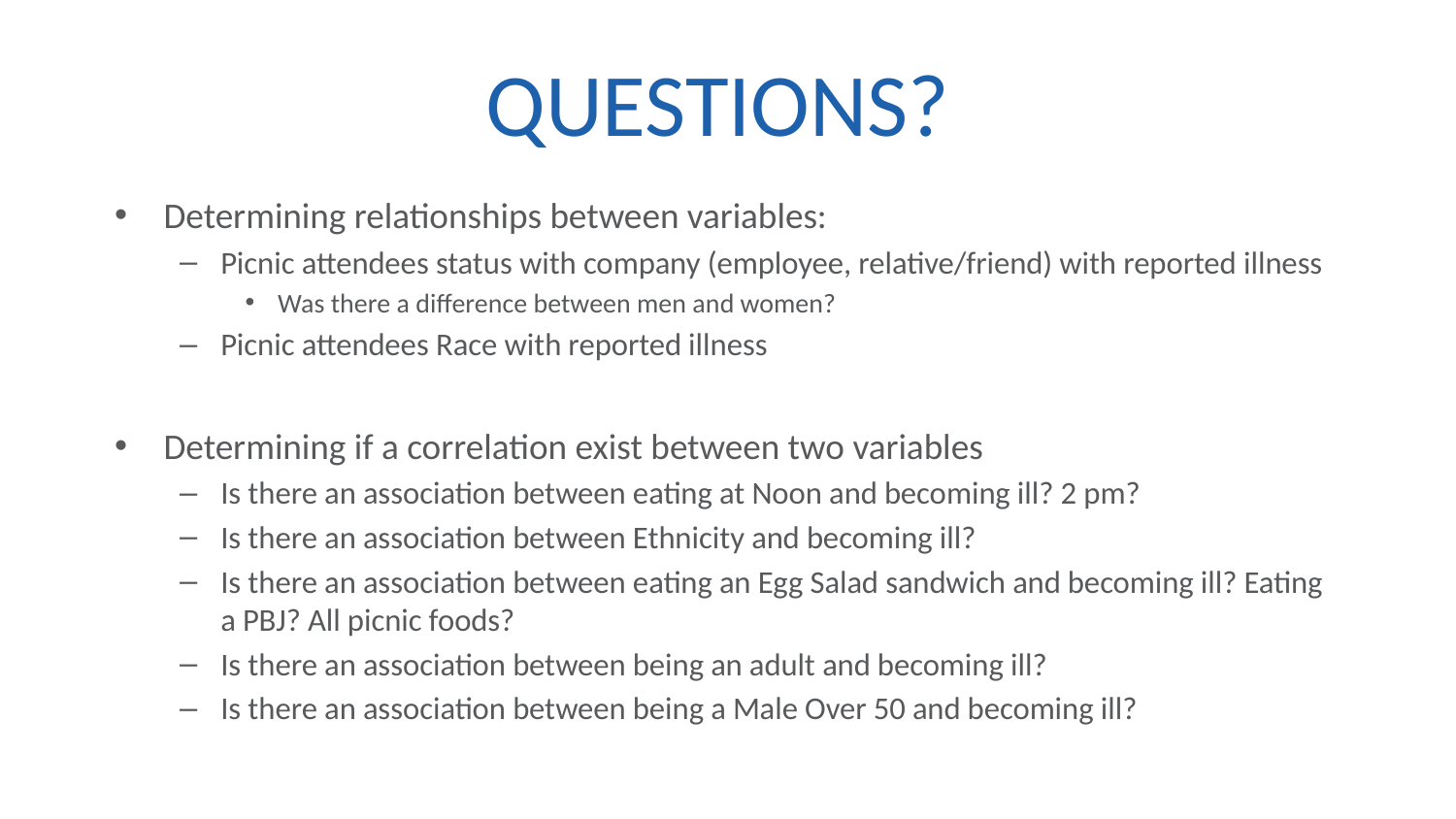

# QUESTIONS?
Determining relationships between variables:
Picnic attendees status with company (employee, relative/friend) with reported illness
Was there a difference between men and women?
Picnic attendees Race with reported illness

Determining if a correlation exist between two variables
Is there an association between eating at Noon and becoming ill? 2 pm?
Is there an association between Ethnicity and becoming ill?
Is there an association between eating an Egg Salad sandwich and becoming ill? Eating a PBJ? All picnic foods?
Is there an association between being an adult and becoming ill?
Is there an association between being a Male Over 50 and becoming ill?